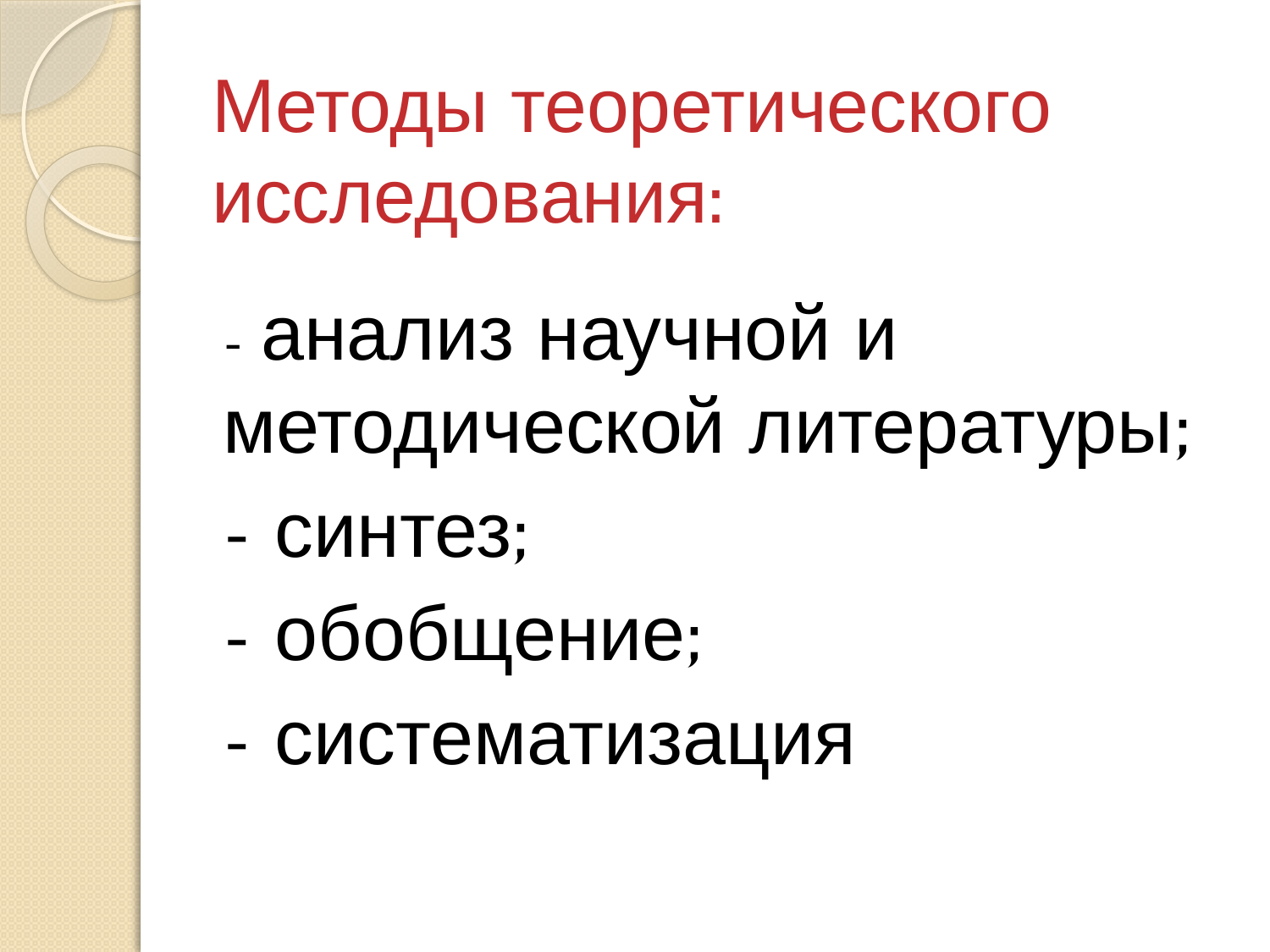

# Методы теоретического исследования:
- анализ научной и методической литературы;
- синтез;
- обобщение;
- систематизация